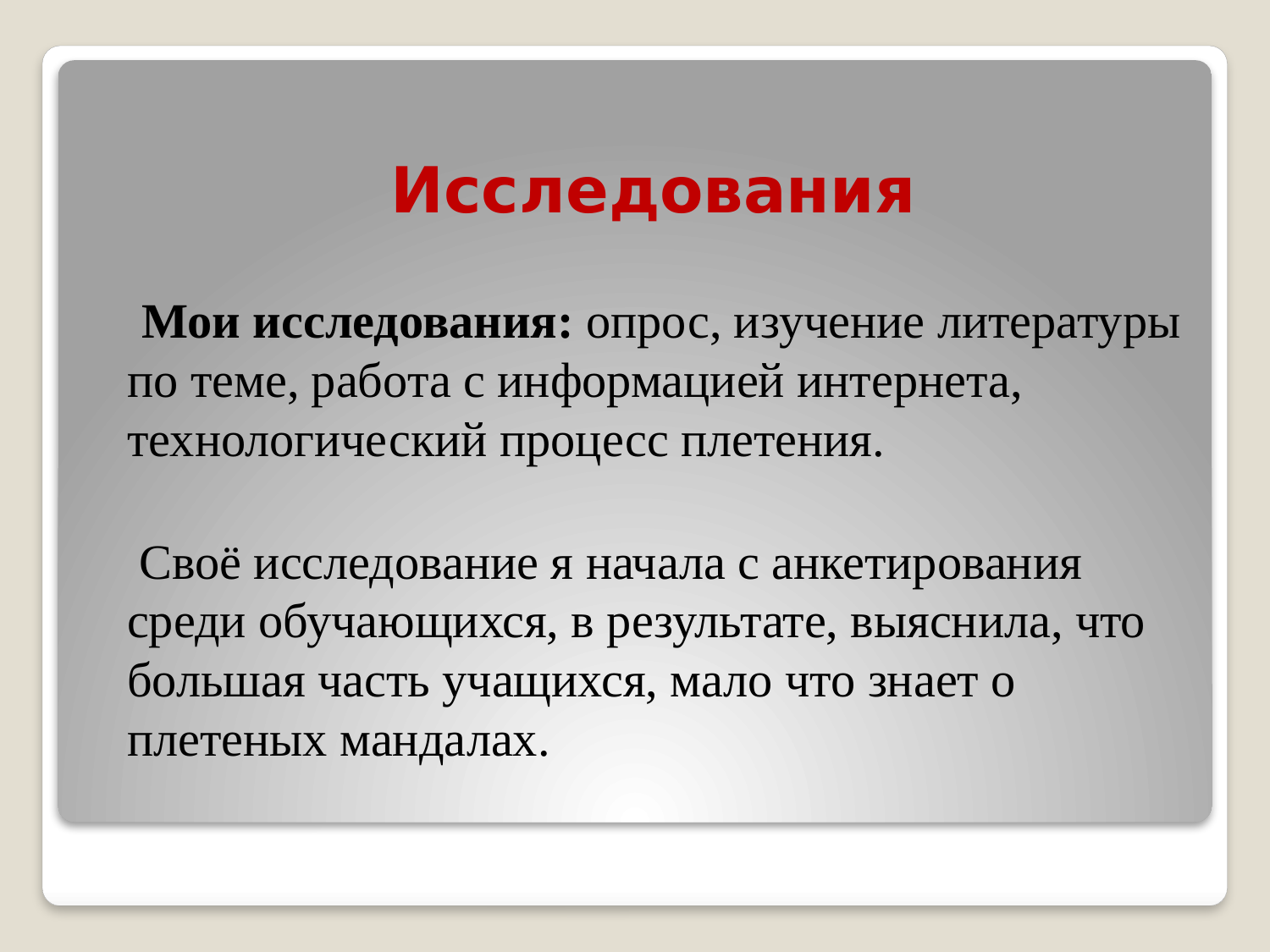

# Исследования
   Мои исследования: опрос, изучение литературы по теме, работа с информацией интернета, технологический процесс плетения.
 Своё исследование я начала с анкетирования среди обучающихся, в результате, выяснила, что большая часть учащихся, мало что знает о плетеных мандалах.